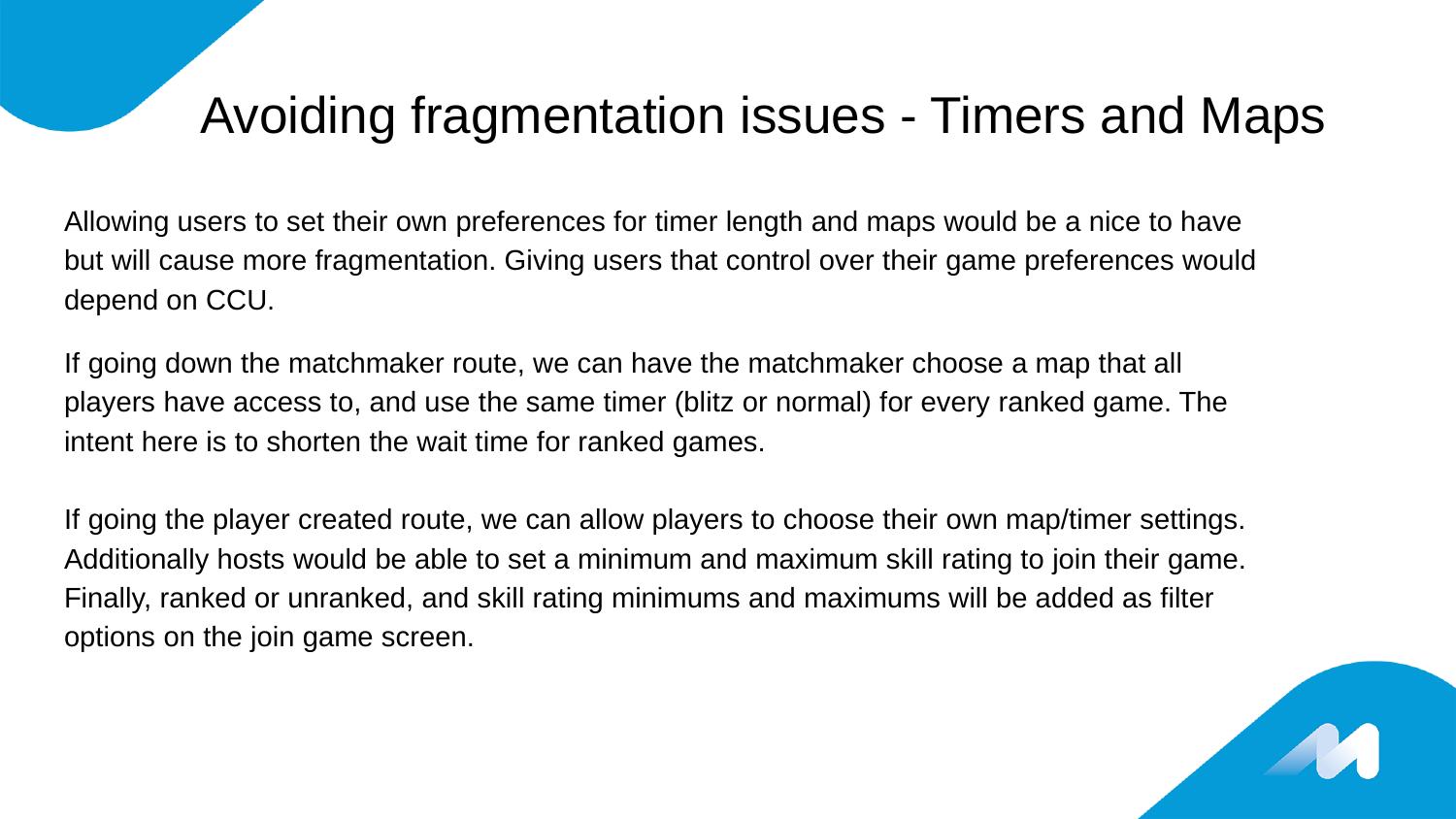

# Avoiding fragmentation issues - Timers and Maps
Allowing users to set their own preferences for timer length and maps would be a nice to have but will cause more fragmentation. Giving users that control over their game preferences would depend on CCU.
If going down the matchmaker route, we can have the matchmaker choose a map that all players have access to, and use the same timer (blitz or normal) for every ranked game. The intent here is to shorten the wait time for ranked games.
If going the player created route, we can allow players to choose their own map/timer settings. Additionally hosts would be able to set a minimum and maximum skill rating to join their game. Finally, ranked or unranked, and skill rating minimums and maximums will be added as filter options on the join game screen.